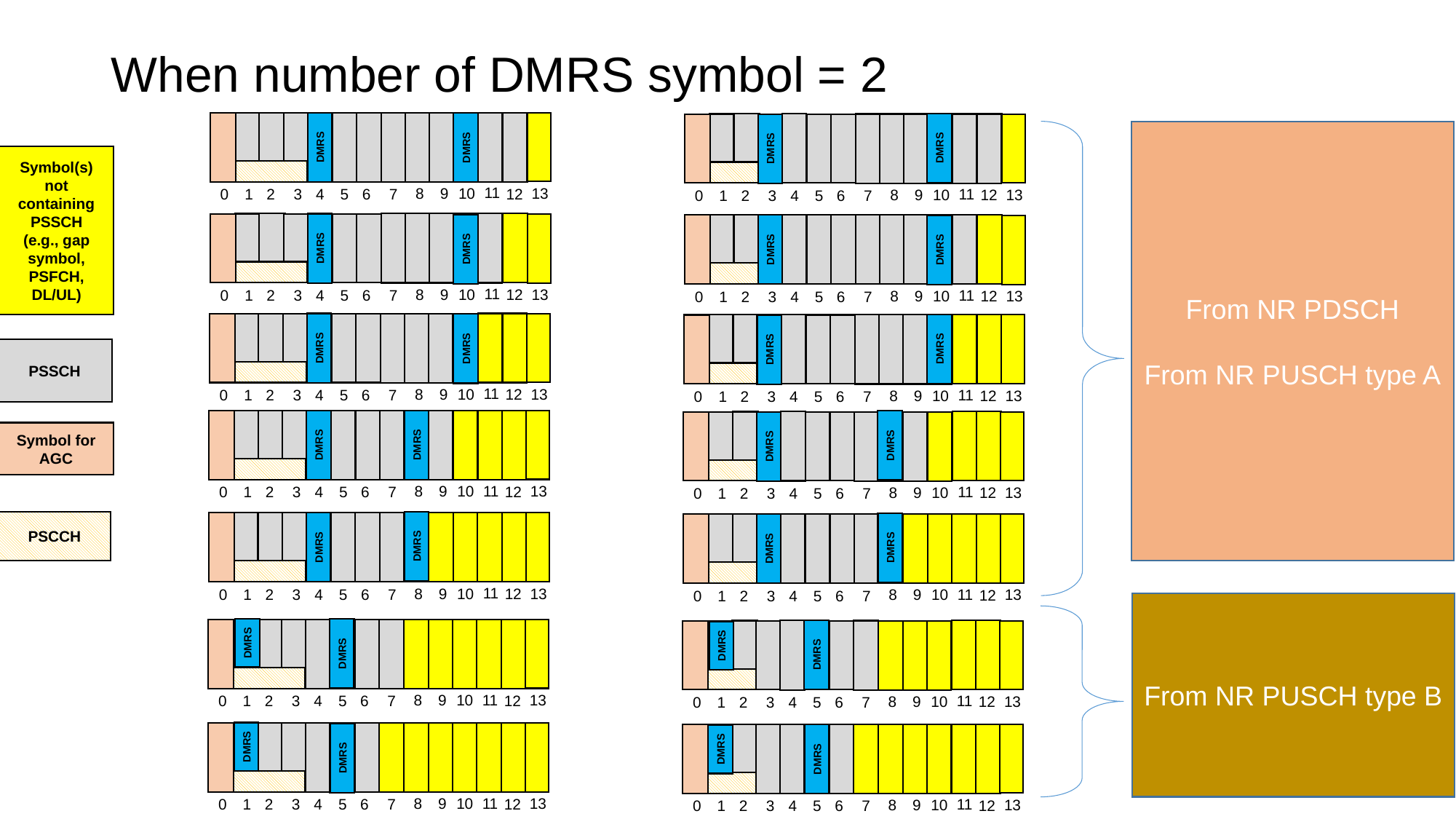

# When number of DMRS symbol = 2

From NR PDSCH

From NR PUSCH type A

DMRS

DMRS

DMRS

DMRS

Symbol(s) not containing PSSCH
(e.g., gap symbol, PSFCH, DL/UL)

11
9
13
10
8
12
7
3
5
1
6
2
4
0
11
9
13
10
8
12
7
3
5
1
6
2
4
0

DMRS

DMRS

DMRS

DMRS

11
9
13
10
8
12
7
3
5
1
6
2
4
0
11
9
13
10
8
12
7
3
5
1
6
2
4
0

DMRS

DMRS

DMRS

DMRS

PSSCH

11
9
13
10
8
12
7
3
5
1
6
2
4
0
11
9
13
10
8
12
7
3
5
1
6
2
4
0
Symbol for AGC

DMRS

DMRS

DMRS

DMRS

11
9
13
10
8
12
7
3
5
1
6
2
4
0
11
9
13
10
8
12
7
3
5
1
6
2
4
0
PSCCH

DMRS

DMRS

DMRS

DMRS

11
9
13
10
8
12
7
3
5
1
6
2
4
0
11
9
13
10
8
12
7
3
5
1
6
2
4
0
From NR PUSCH type B

DMRS
DMRS

DMRS

DMRS

11
9
13
10
8
12
7
3
5
1
6
2
4
0
11
9
13
10
8
12
7
3
5
1
6
2
4
0
DMRS
DMRS

DMRS

DMRS

11
9
13
10
8
12
7
3
5
1
6
2
4
0
11
9
13
10
8
12
7
3
5
1
6
2
4
0